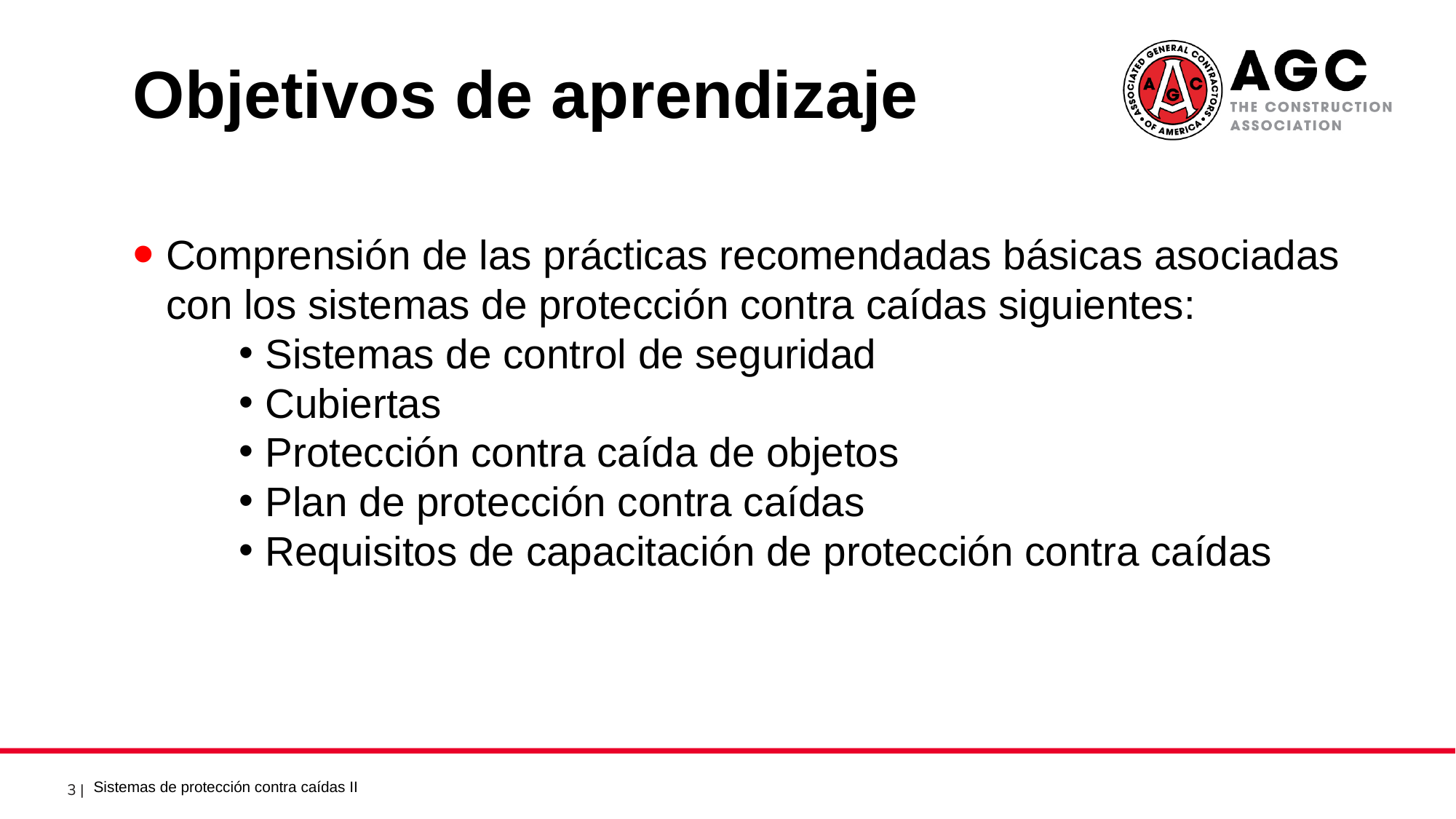

Objetivos de aprendizaje 2
Comprensión de las prácticas recomendadas básicas asociadas con los sistemas de protección contra caídas siguientes:
Sistemas de control de seguridad
Cubiertas
Protección contra caída de objetos
Plan de protección contra caídas
Requisitos de capacitación de protección contra caídas

Sistemas de protección contra caídas II